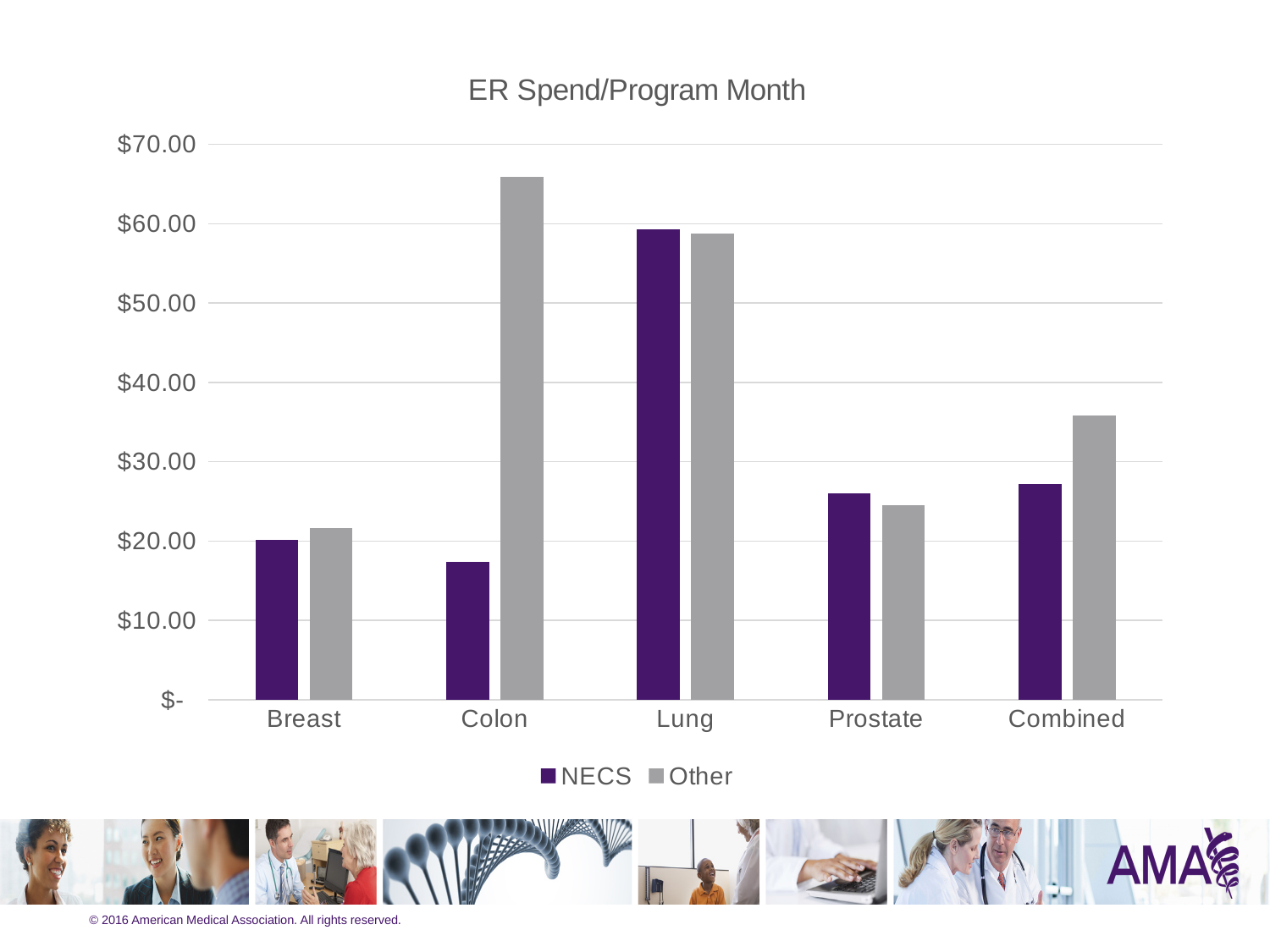

### Chart:

| Category | NECS | Other |
|---|---|---|
| Breast | 20.10643841166937 | 21.60071476510068 |
| Colon | 17.40379844961241 | 65.85874999999983 |
| Lung | 59.31678129298487 | 58.80993027888446 |
| Prostate | 25.97848348348348 | 24.53740793201133 |
| Combined | 27.1939730408956 | 35.84467868618349 |